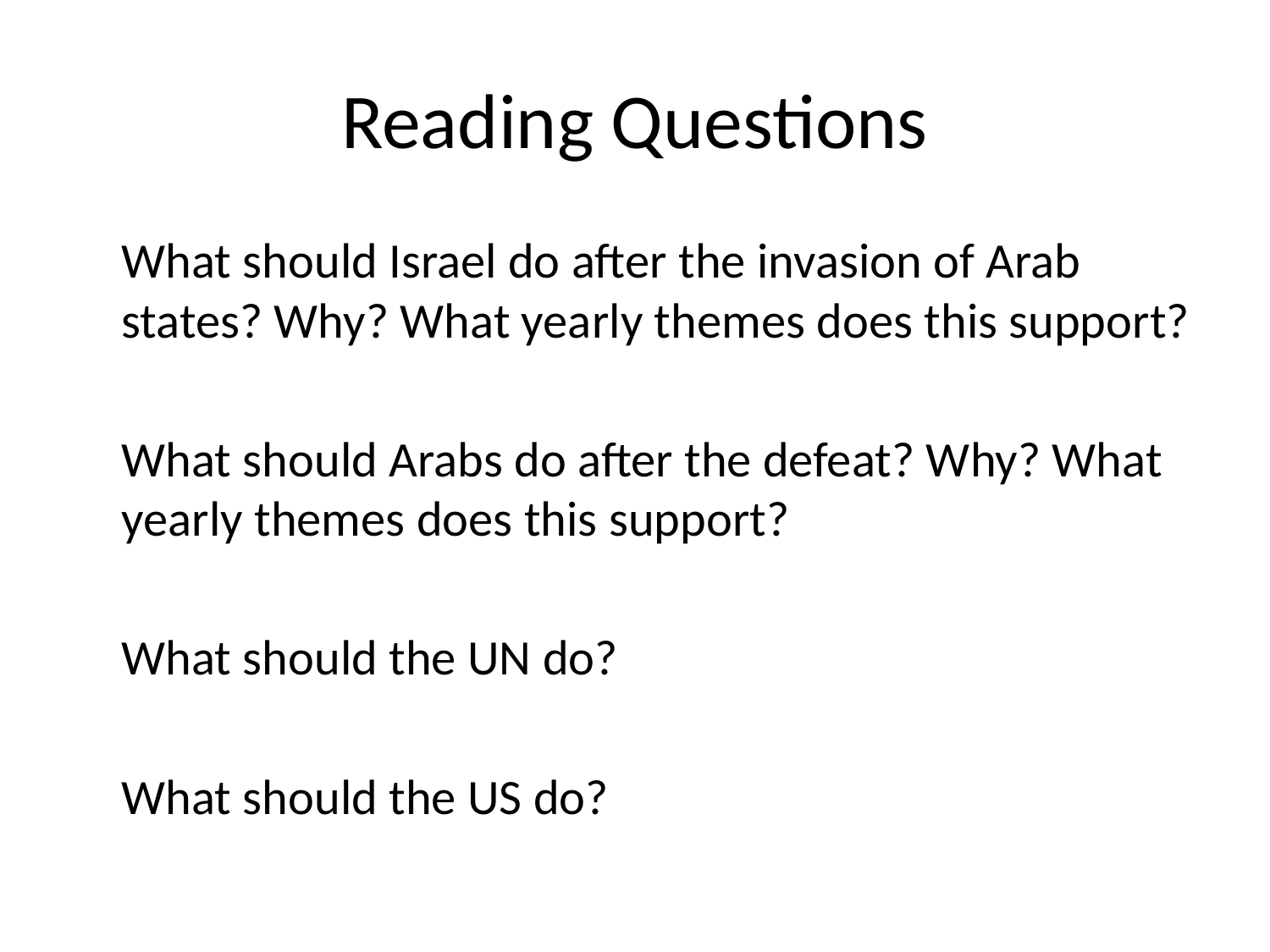

# Reading Questions
	What should Israel do after the invasion of Arab states? Why? What yearly themes does this support?

	What should Arabs do after the defeat? Why? What yearly themes does this support?

	What should the UN do?

	What should the US do?